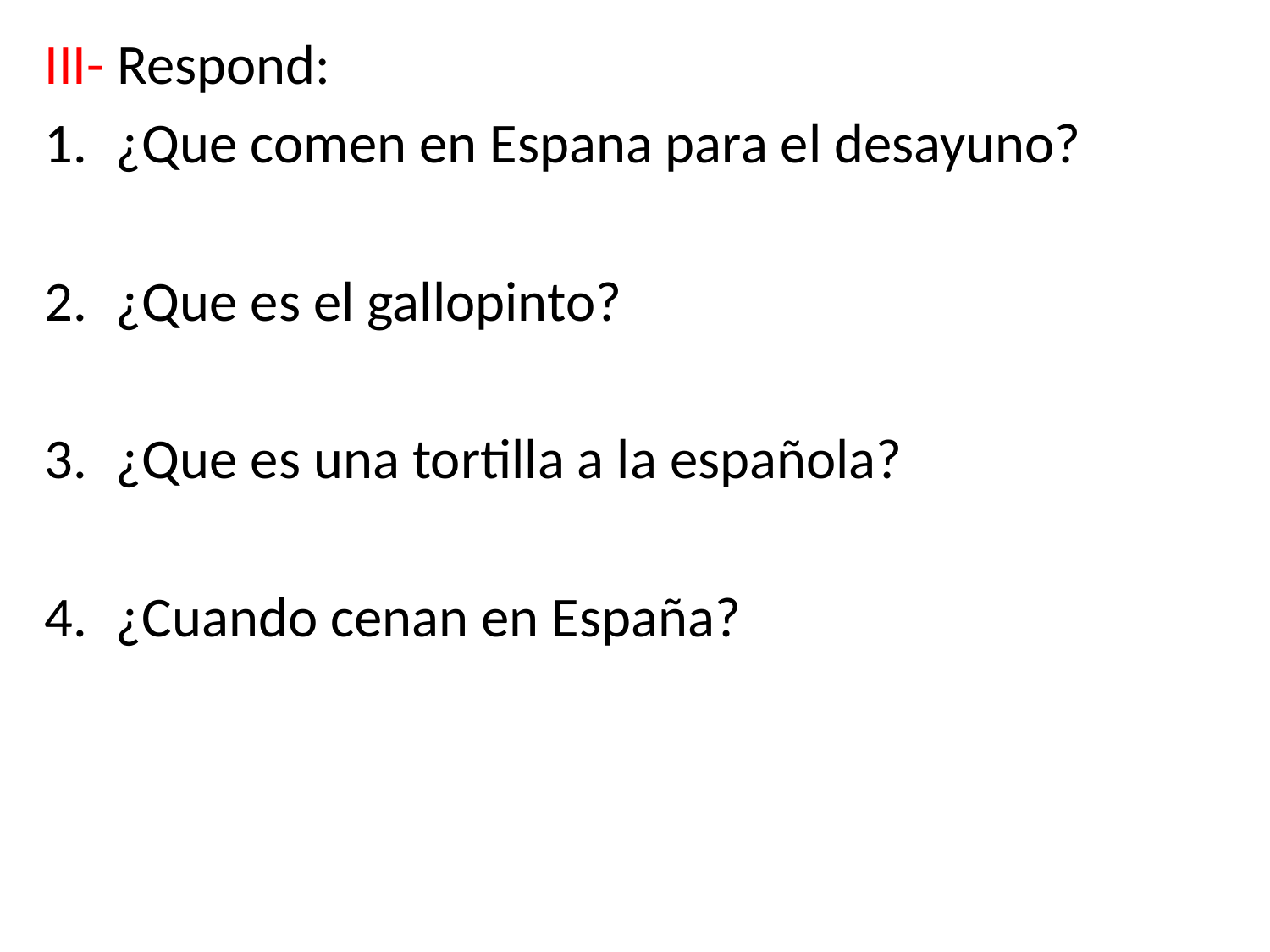

III- Respond:
¿Que comen en Espana para el desayuno?

¿Que es el gallopinto?

¿Que es una tortilla a la española?

¿Cuando cenan en España?